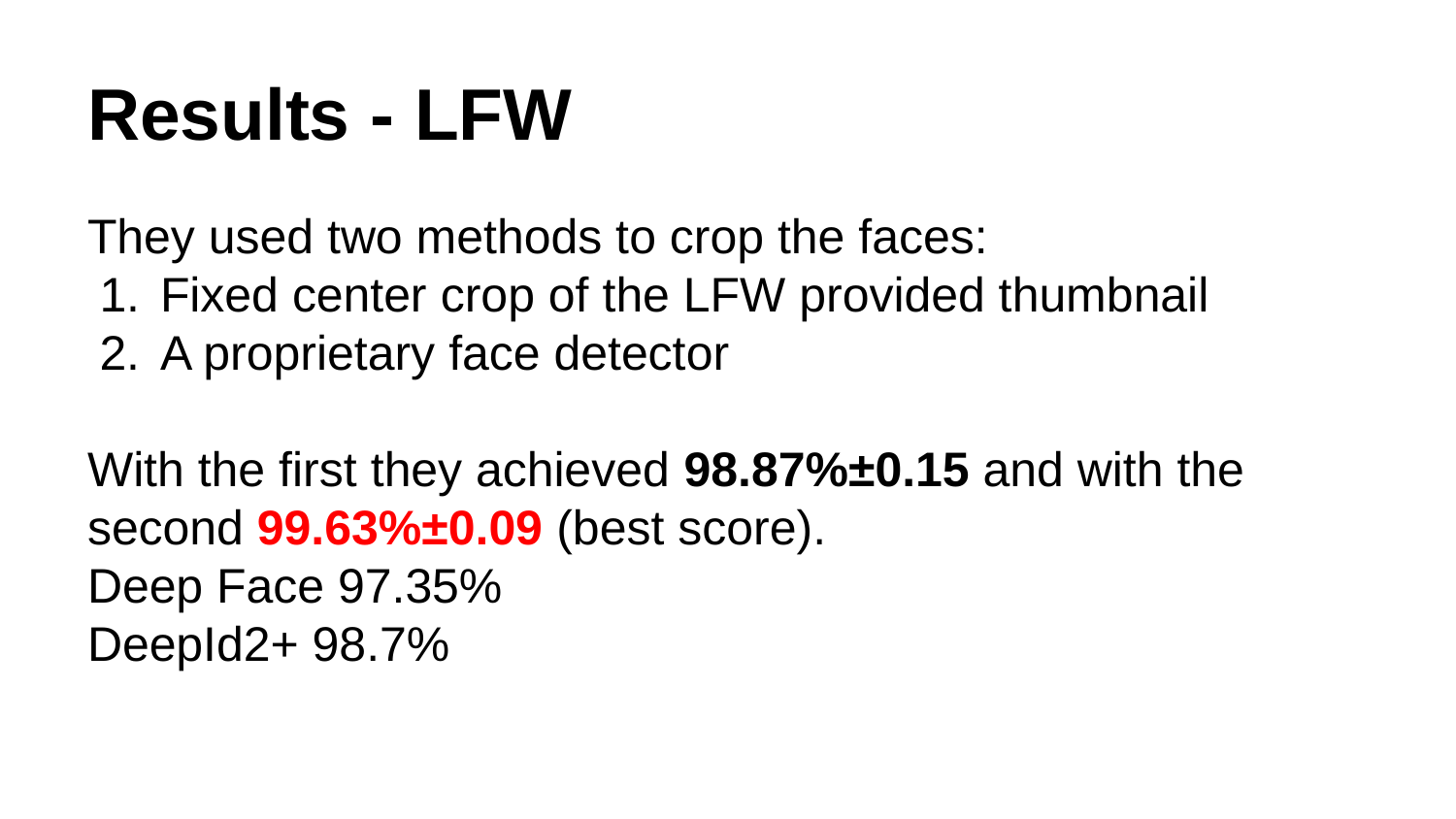

# Results - LFW
They used two methods to crop the faces:
Fixed center crop of the LFW provided thumbnail
A proprietary face detector

With the first they achieved 98.87%±0.15 and with the second 99.63%±0.09 (best score).
Deep Face 97.35%
DeepId2+ 98.7%